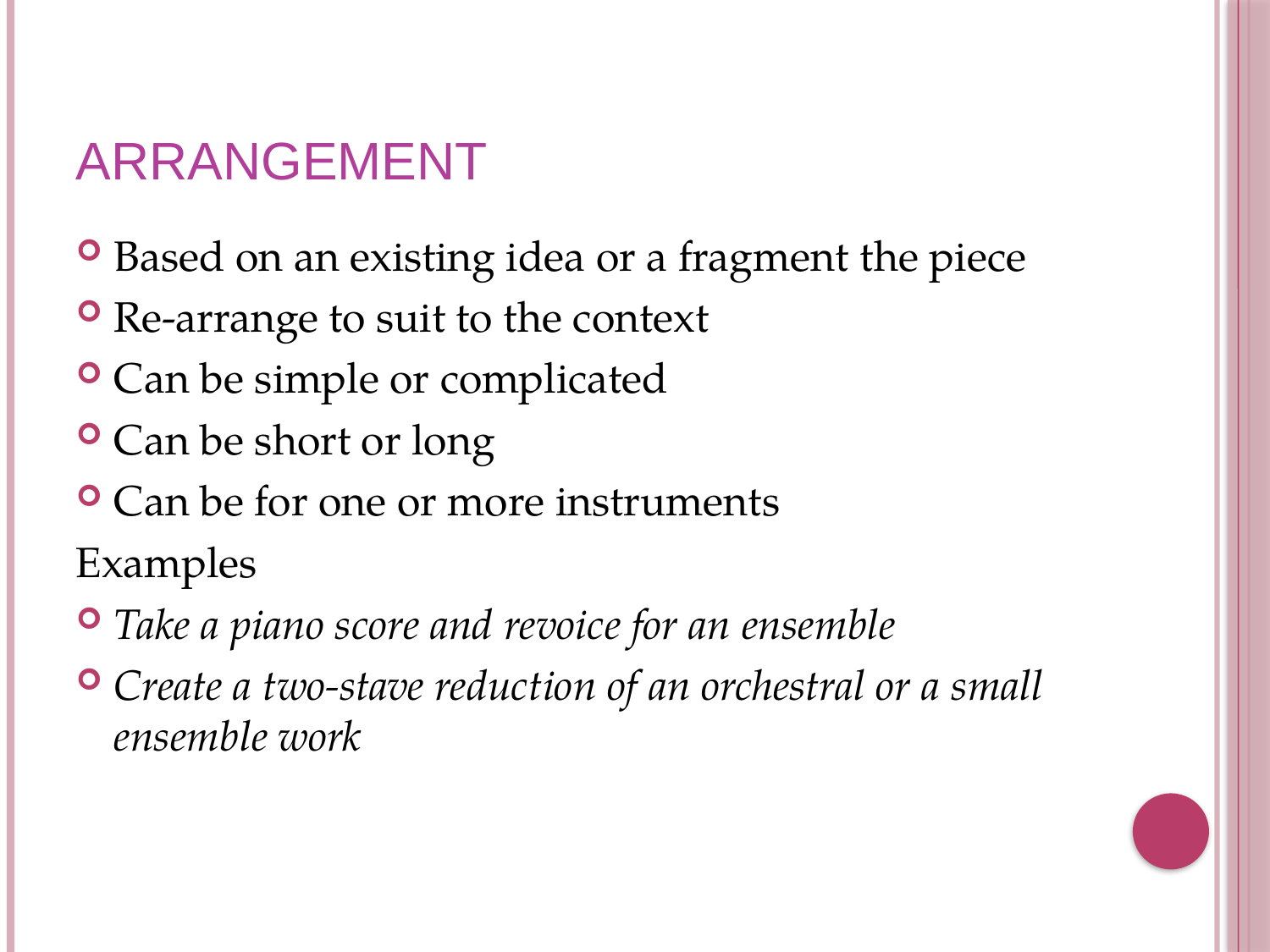

# Arrangement
Based on an existing idea or a fragment the piece
Re-arrange to suit to the context
Can be simple or complicated
Can be short or long
Can be for one or more instruments
Examples
Take a piano score and revoice for an ensemble
Create a two-stave reduction of an orchestral or a small ensemble work